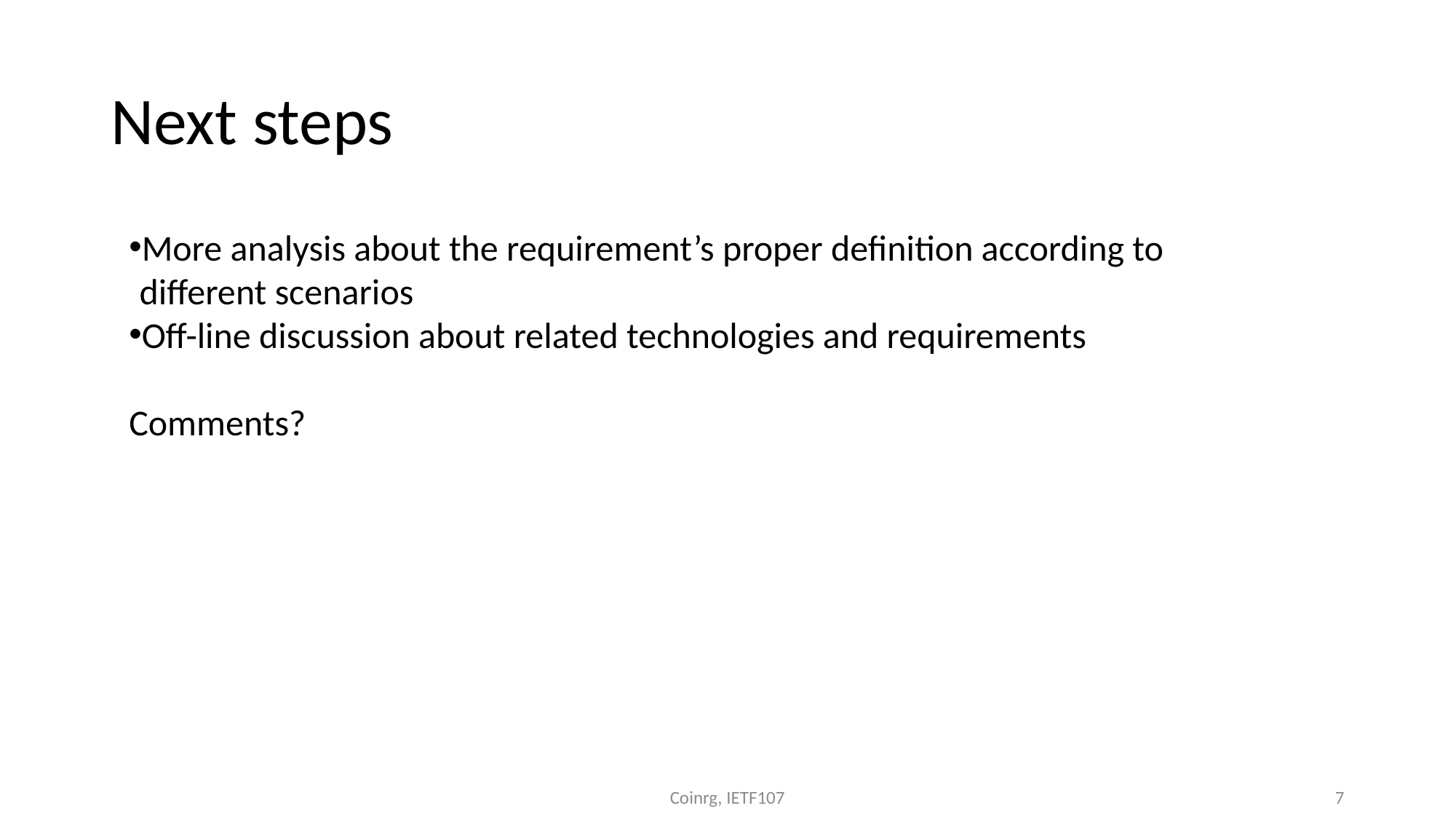

# Next steps
More analysis about the requirement’s proper definition according to different scenarios
Off-line discussion about related technologies and requirements

Comments?
Coinrg, IETF107
7